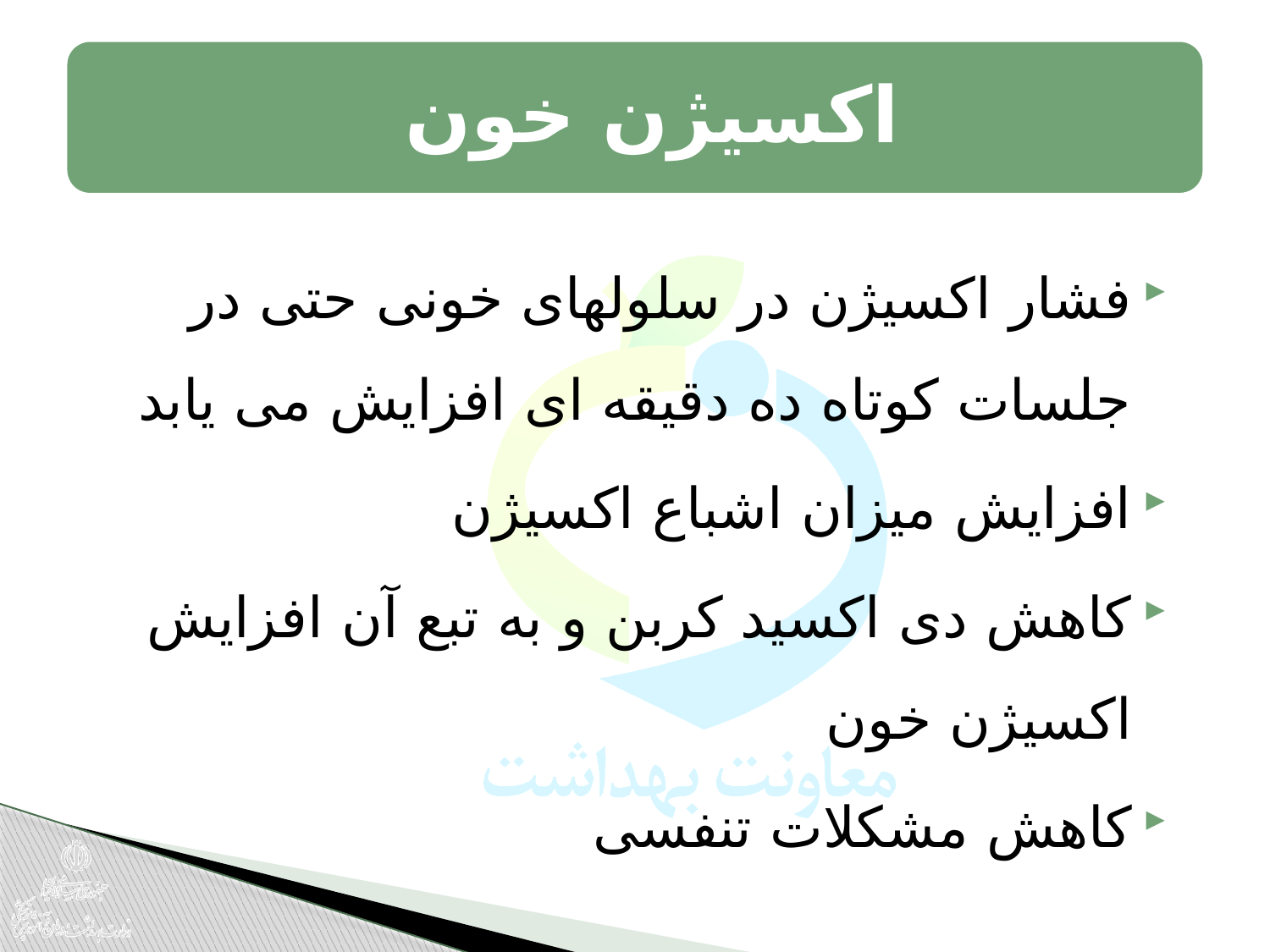

اکسیژن خون
فشار اکسیژن در سلولهای خونی حتی در جلسات کوتاه ده دقیقه ای افزایش می یابد
افزایش میزان اشباع اکسیژن
کاهش دی اکسید کربن و به تبع آن افزایش اکسیژن خون
کاهش مشکلات تنفسی